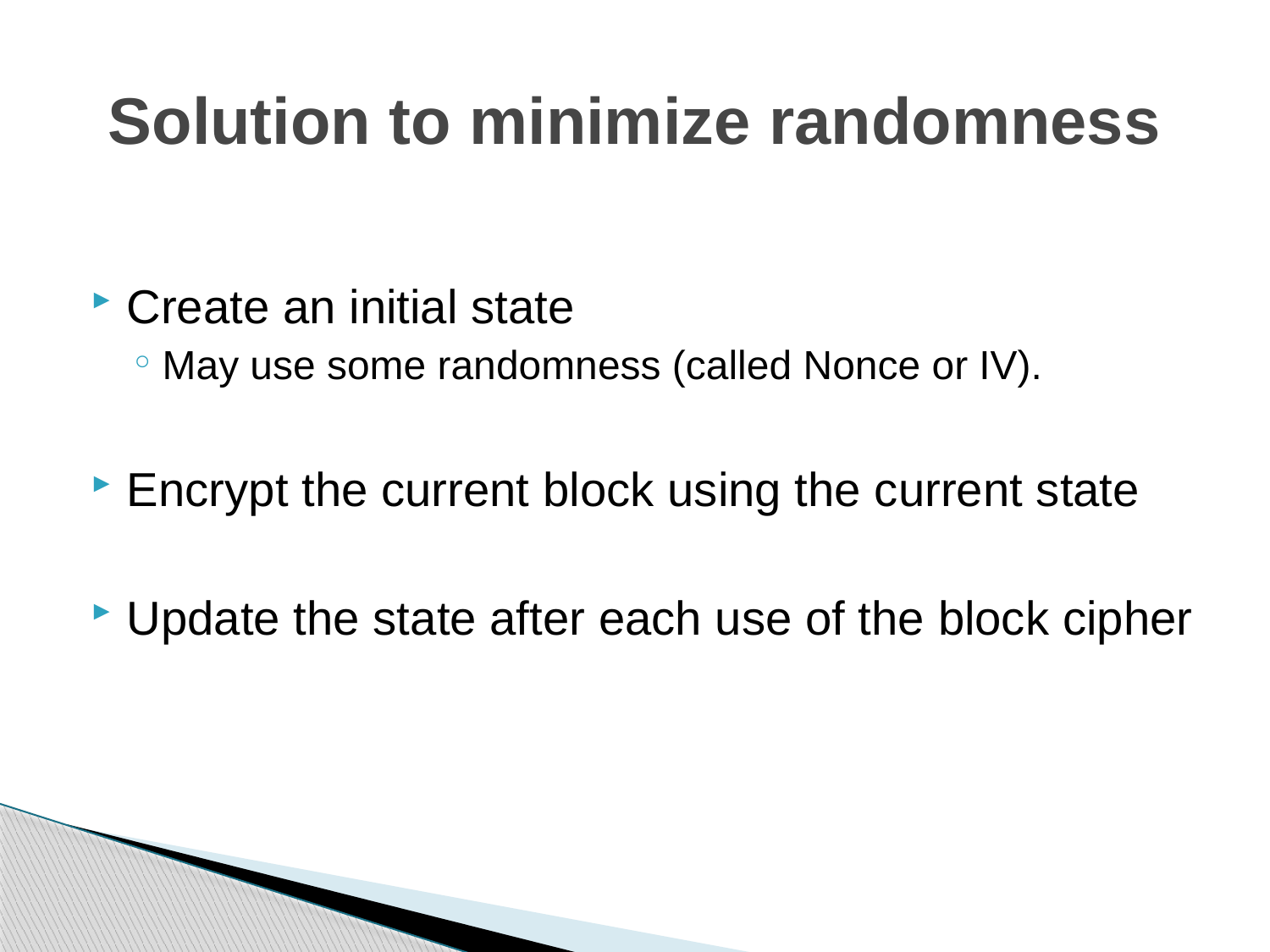

# Solution to minimize randomness

Create an initial state
May use some randomness (called Nonce or IV).

Encrypt the current block using the current state

Update the state after each use of the block cipher